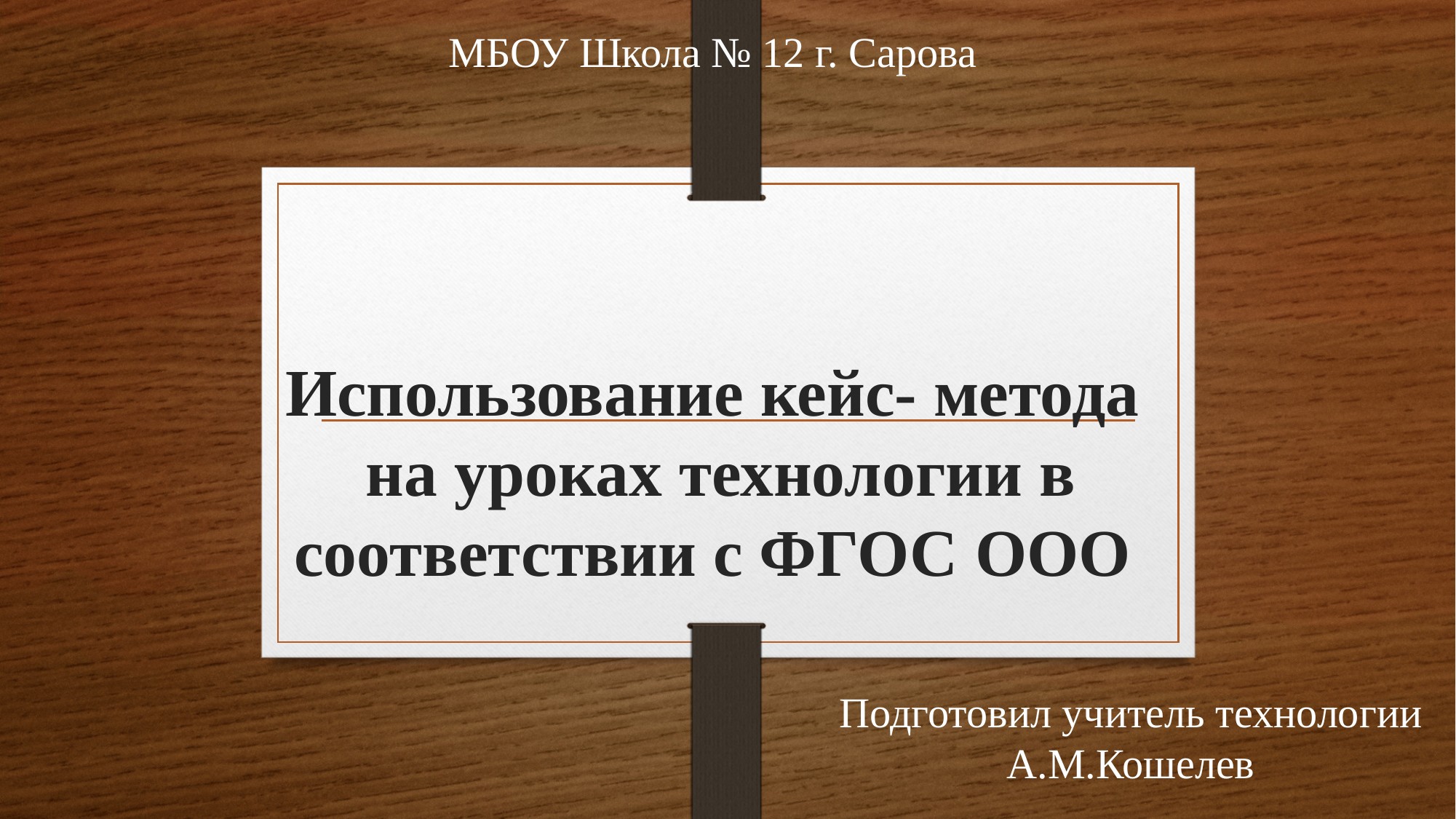

МБОУ Школа № 12 г. Сарова
# Использование кейс- метода на уроках технологии в соответствии с ФГОС ООО
Подготовил учитель технологии А.М.Кошелев